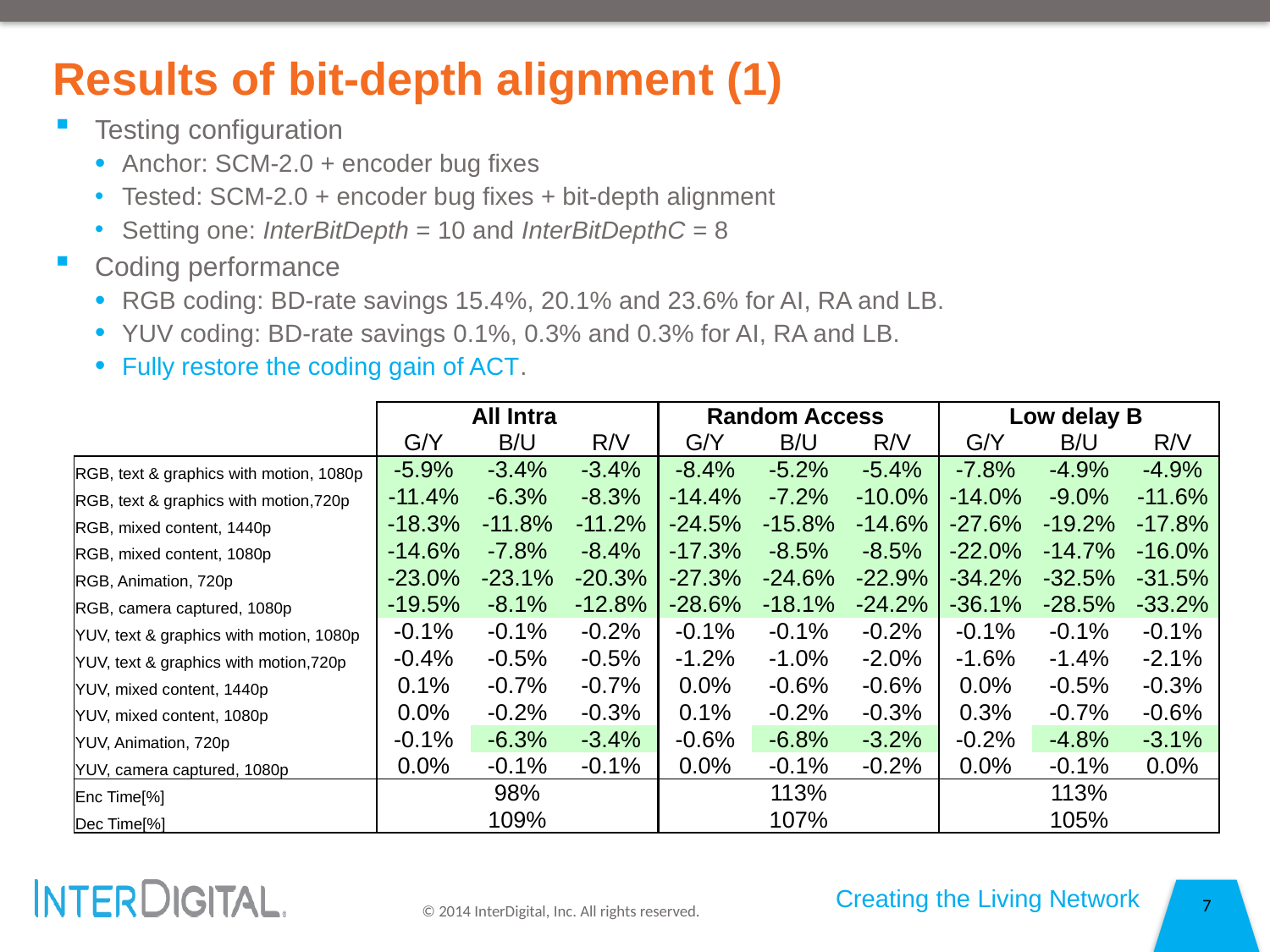

Results of bit-depth alignment (1)
Testing configuration
Anchor: SCM-2.0 + encoder bug fixes
Tested: SCM-2.0 + encoder bug fixes + bit-depth alignment
Setting one: InterBitDepth = 10 and InterBitDepthC = 8
Coding performance
RGB coding: BD-rate savings 15.4%, 20.1% and 23.6% for AI, RA and LB.
YUV coding: BD-rate savings 0.1%, 0.3% and 0.3% for AI, RA and LB.
Fully restore the coding gain of ACT.

|  | All Intra |  |  |
| --- | --- | --- | --- |
|  | G/Y | B/U | R/V |
| RGB, text & graphics with motion, 1080p | -5.9% | -3.4% | -3.4% |
| RGB, text & graphics with motion,720p | -11.4% | -6.3% | -8.3% |
| RGB, mixed content, 1440p | -18.3% | -11.8% | -11.2% |
| RGB, mixed content, 1080p | -14.6% | -7.8% | -8.4% |
| RGB, Animation, 720p | -23.0% | -23.1% | -20.3% |
| RGB, camera captured, 1080p | -19.5% | -8.1% | -12.8% |
| YUV, text & graphics with motion, 1080p | -0.1% | -0.1% | -0.2% |
| YUV, text & graphics with motion,720p | -0.4% | -0.5% | -0.5% |
| YUV, mixed content, 1440p | 0.1% | -0.7% | -0.7% |
| YUV, mixed content, 1080p | 0.0% | -0.2% | -0.3% |
| YUV, Animation, 720p | -0.1% | -6.3% | -3.4% |
| YUV, camera captured, 1080p | 0.0% | -0.1% | -0.1% |
| Enc Time[%] | 98% |  |  |
| Dec Time[%] | 109% |  |  |
| Random Access |  |  |
| --- | --- | --- |
| G/Y | B/U | R/V |
| -8.4% | -5.2% | -5.4% |
| -14.4% | -7.2% | -10.0% |
| -24.5% | -15.8% | -14.6% |
| -17.3% | -8.5% | -8.5% |
| -27.3% | -24.6% | -22.9% |
| -28.6% | -18.1% | -24.2% |
| -0.1% | -0.1% | -0.2% |
| -1.2% | -1.0% | -2.0% |
| 0.0% | -0.6% | -0.6% |
| 0.1% | -0.2% | -0.3% |
| -0.6% | -6.8% | -3.2% |
| 0.0% | -0.1% | -0.2% |
| 113% |  |  |
| 107% |  |  |
| Low delay B |  |  |
| --- | --- | --- |
| G/Y | B/U | R/V |
| -7.8% | -4.9% | -4.9% |
| -14.0% | -9.0% | -11.6% |
| -27.6% | -19.2% | -17.8% |
| -22.0% | -14.7% | -16.0% |
| -34.2% | -32.5% | -31.5% |
| -36.1% | -28.5% | -33.2% |
| -0.1% | -0.1% | -0.1% |
| -1.6% | -1.4% | -2.1% |
| 0.0% | -0.5% | -0.3% |
| 0.3% | -0.7% | -0.6% |
| -0.2% | -4.8% | -3.1% |
| 0.0% | -0.1% | 0.0% |
| 113% |  |  |
| 105% |  |  |